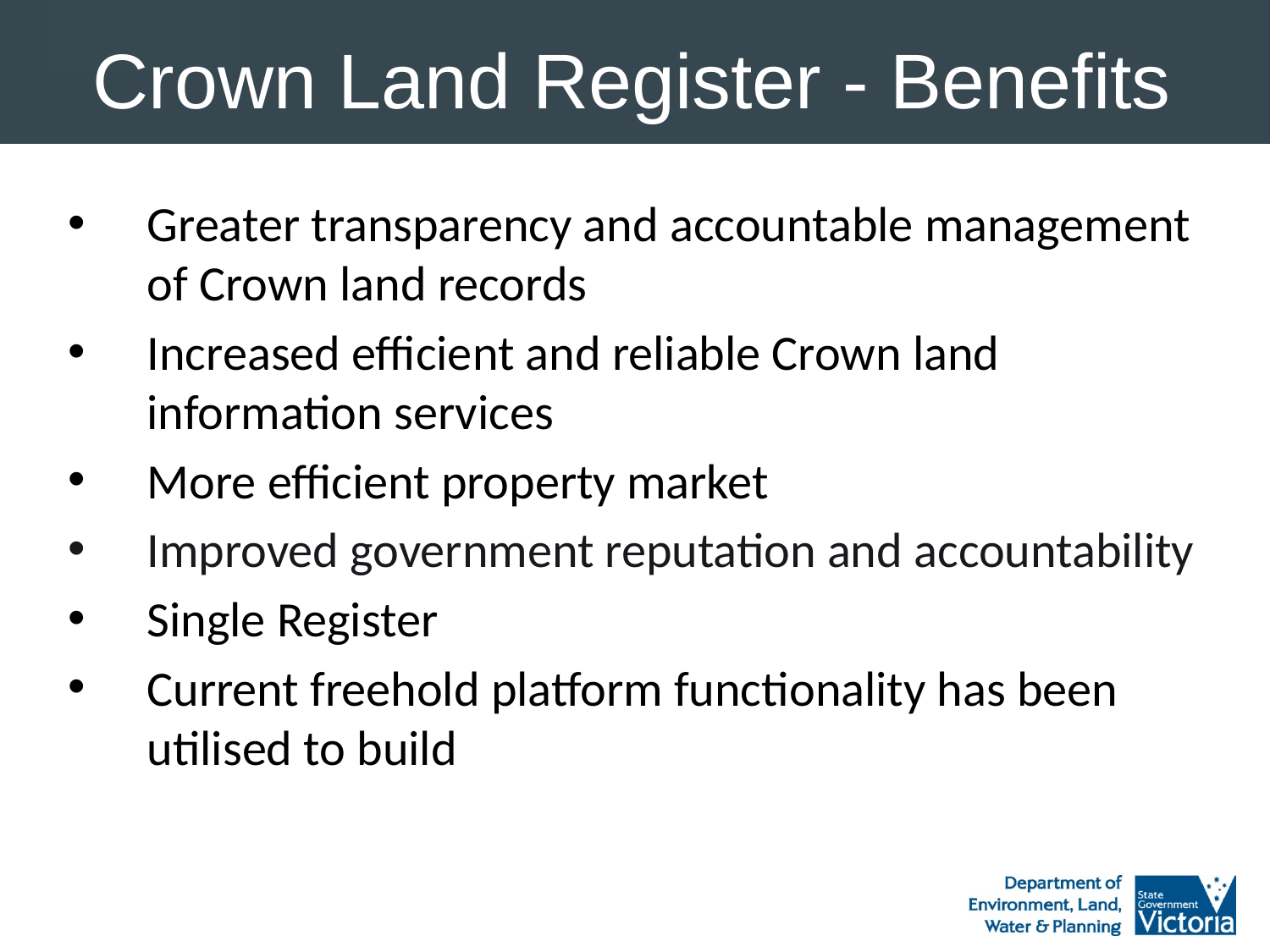

# Crown Land Register - Benefits
Greater transparency and accountable management of Crown land records
Increased efficient and reliable Crown land information services
More efficient property market
Improved government reputation and accountability
Single Register
Current freehold platform functionality has been utilised to build